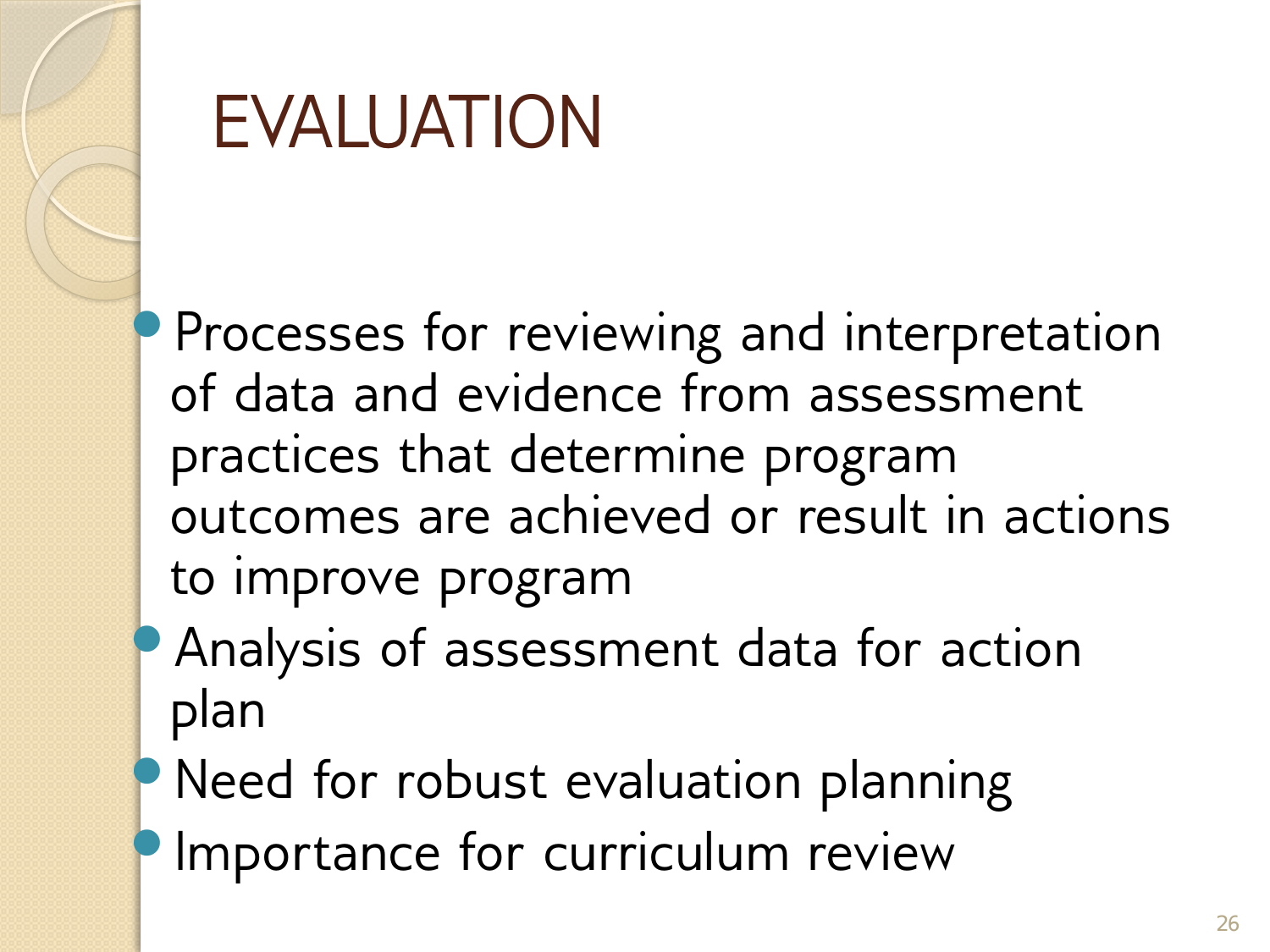

# EVALUATION
Processes for reviewing and interpretation of data and evidence from assessment practices that determine program outcomes are achieved or result in actions to improve program
Analysis of assessment data for action plan
Need for robust evaluation planning
Importance for curriculum review
26